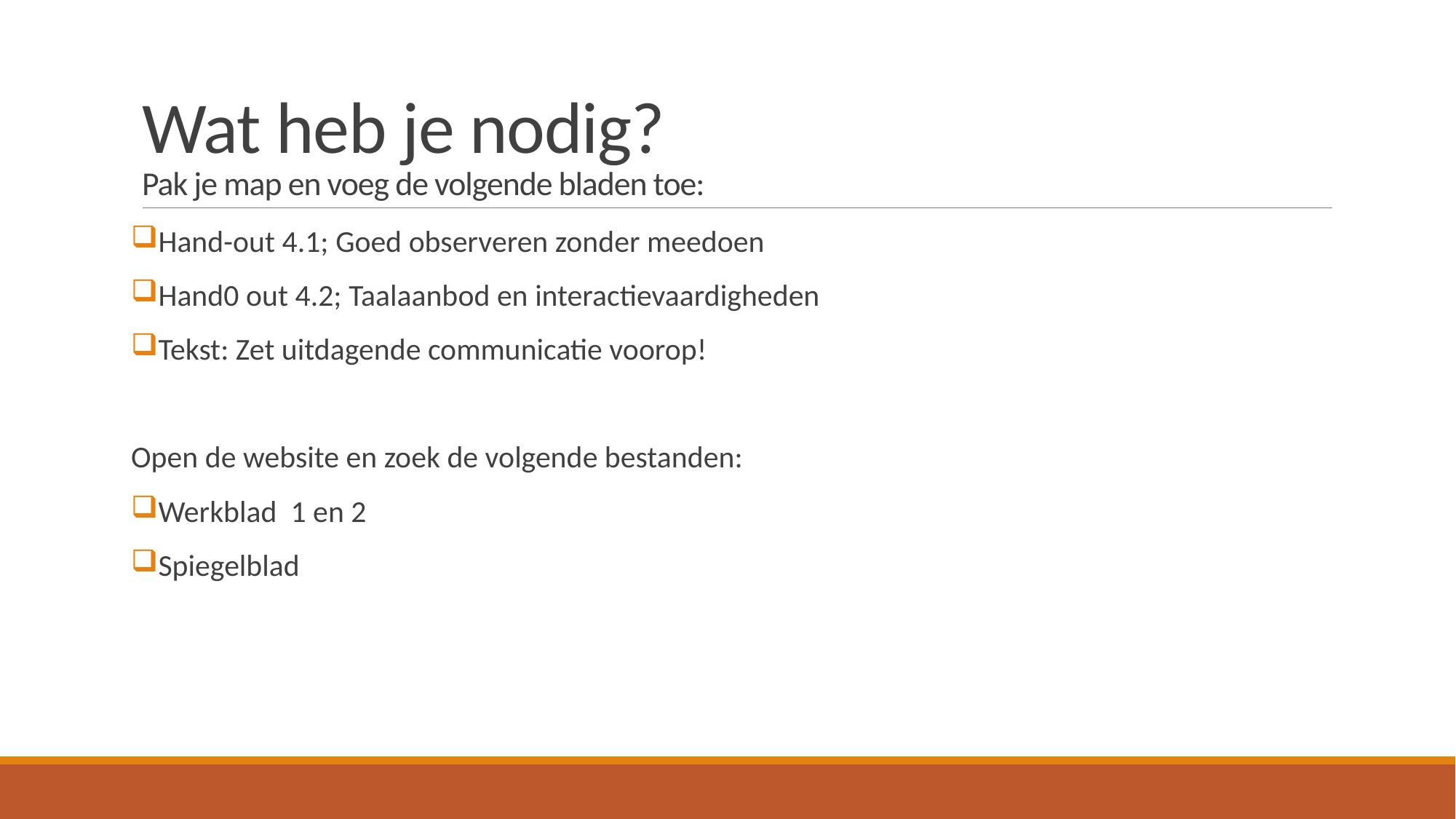

# Wat heb je nodig? Pak je map en voeg de volgende bladen toe:
Hand-out 4.1; Goed observeren zonder meedoen
Hand0 out 4.2; Taalaanbod en interactievaardigheden
Tekst: Zet uitdagende communicatie voorop!

Open de website en zoek de volgende bestanden:
Werkblad  1 en 2
Spiegelblad